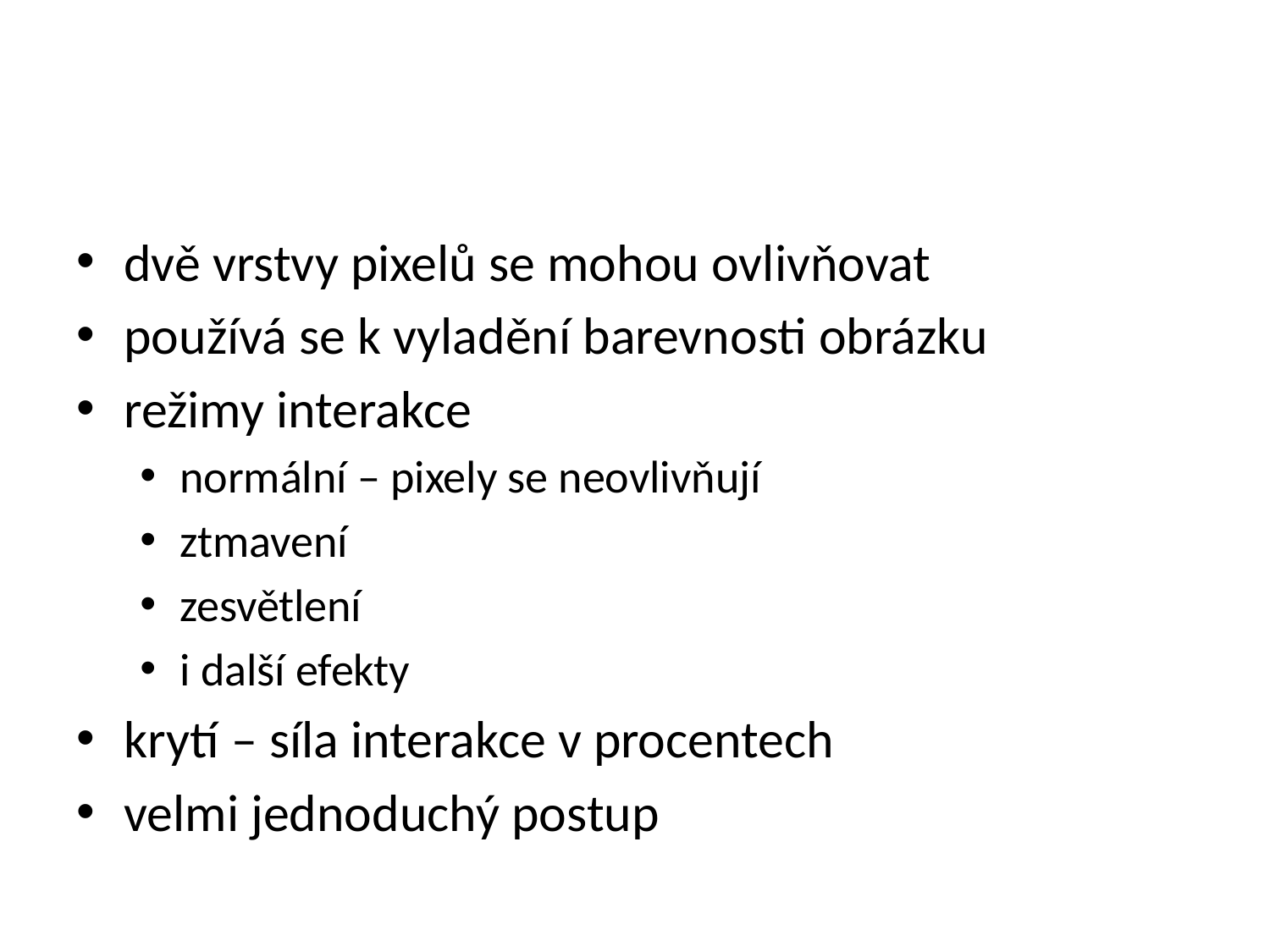

# Interakce vrstev
dvě vrstvy pixelů se mohou ovlivňovat
používá se k vyladění barevnosti obrázku
režimy interakce
normální – pixely se neovlivňují
ztmavení
zesvětlení
i další efekty
krytí – síla interakce v procentech
velmi jednoduchý postup